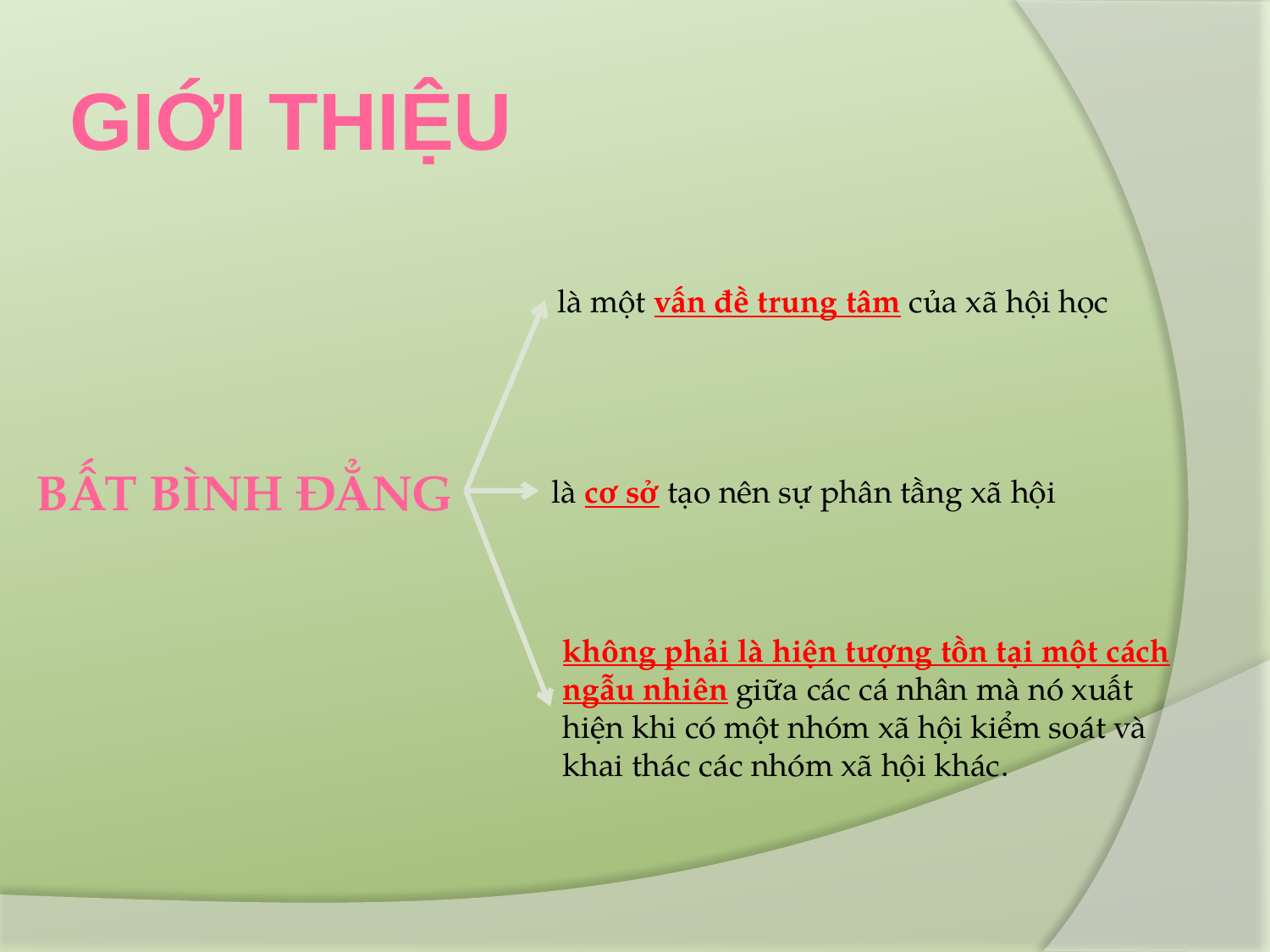

# GIỚI THIỆU
là một vấn đề trung tâm của xã hội học
Bất bình đẳng
là cơ sở tạo nên sự phân tầng xã hội
không phải là hiện tượng tồn tại một cách ngẫu nhiên giữa các cá nhân mà nó xuất hiện khi có một nhóm xã hội kiểm soát và khai thác các nhóm xã hội khác.